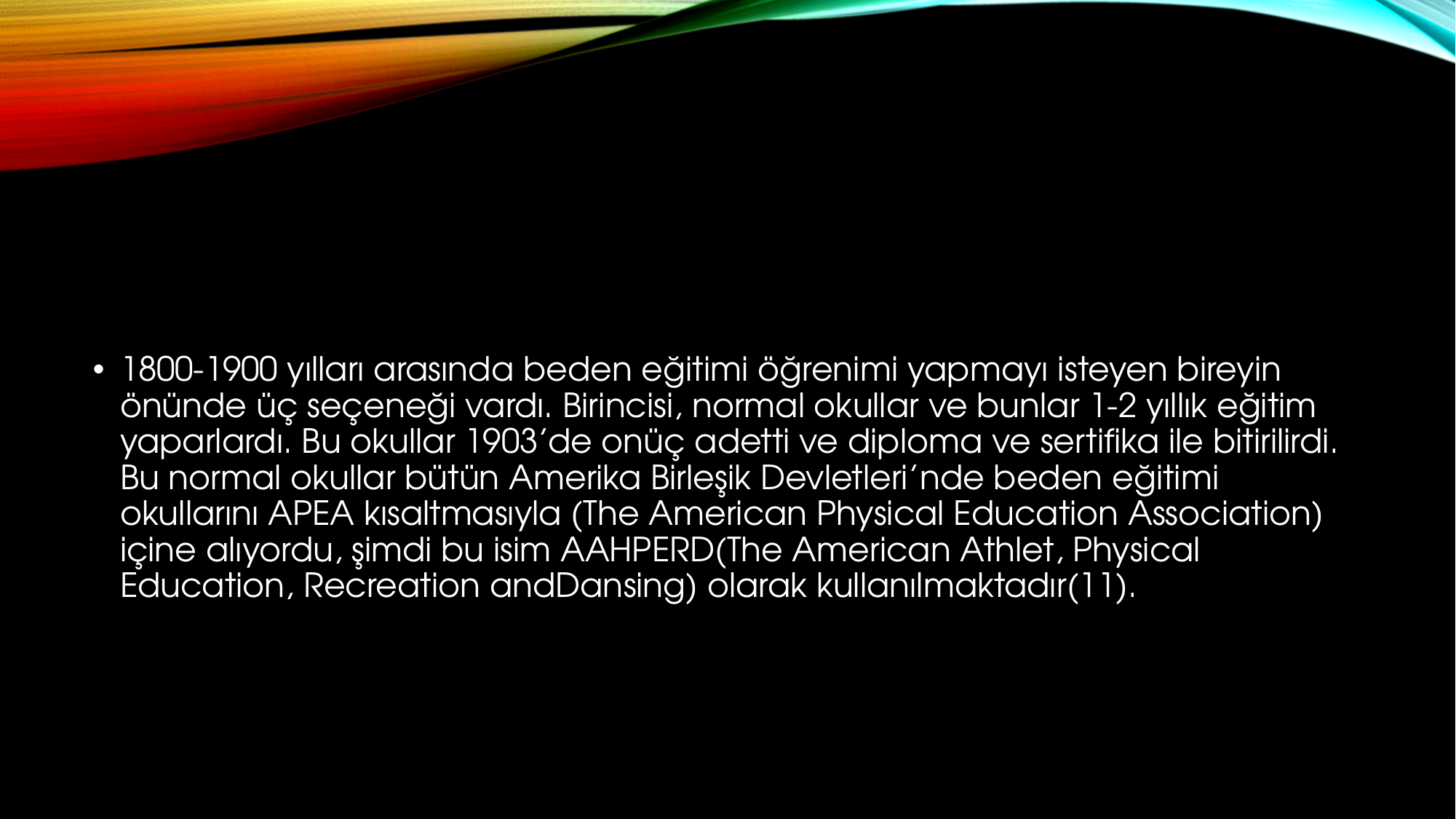

#
1800-1900 yılları arasında beden eğitimi öğrenimi yapmayı isteyen bireyin önünde üç seçeneği vardı. Birincisi, normal okullar ve bunlar 1-2 yıllık eğitim yaparlardı. Bu okullar 1903’de onüç adetti ve diploma ve sertifika ile bitirilirdi. Bu normal okullar bütün Amerika Birleşik Devletleri’nde beden eğitimi okullarını APEA kısaltmasıyla (The American Physical Education Association) içine alıyordu, şimdi bu isim AAHPERD(The American Athlet, Physical Education, Recreation andDansing) olarak kullanılmaktadır(11).